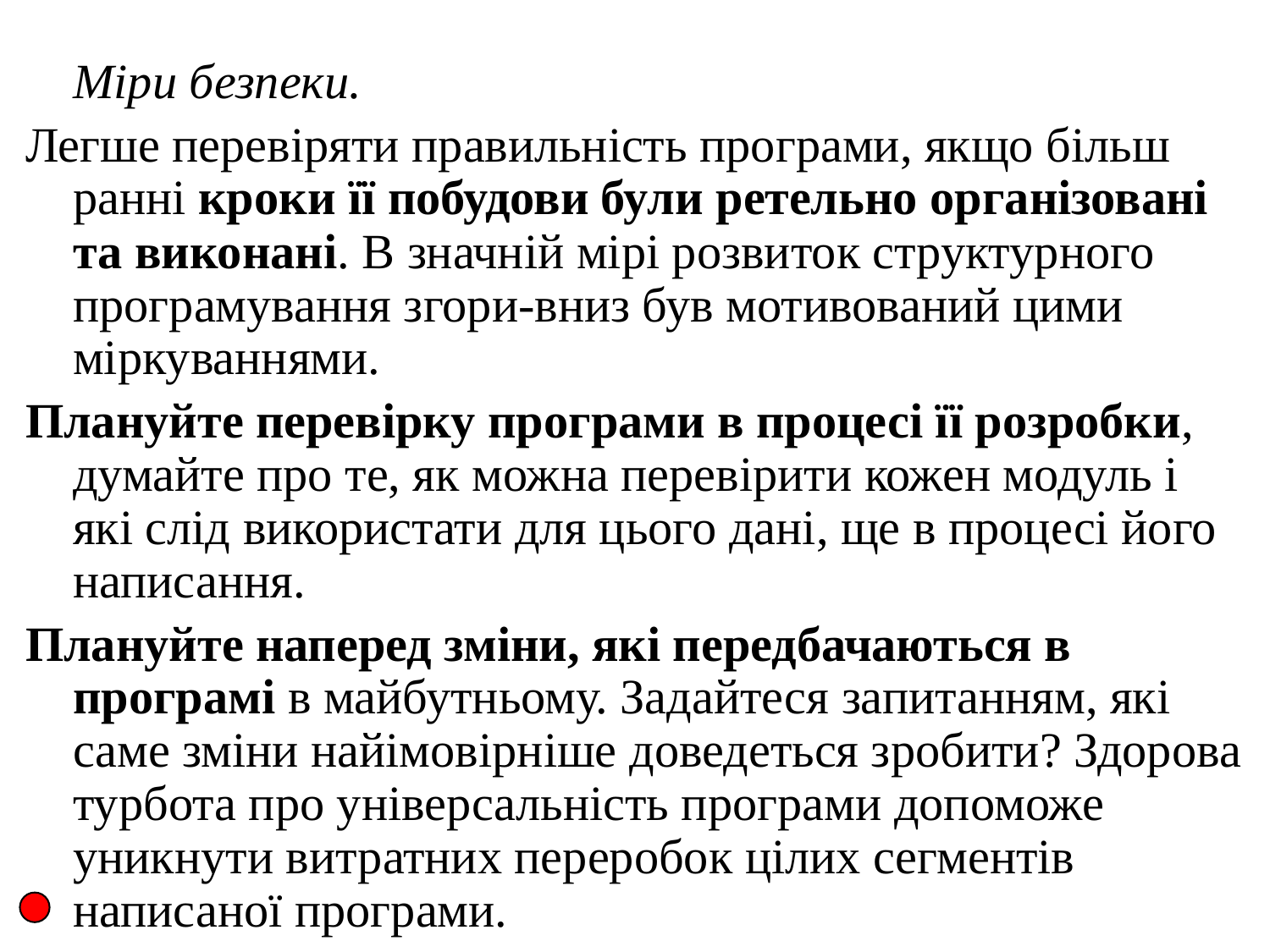

Міри безпеки.
Легше перевіряти правильність програми, якщо більш ранні кроки її побудови були ретельно організовані та виконані. В значній мірі розвиток структурного програмування згори-вниз був мотивований цими міркуваннями.
Плануйте перевірку програми в процесі її розробки, думайте про те, як можна перевірити кожен модуль і які слід використати для цього дані, ще в процесі його написання.
Плануйте наперед зміни, які передбачаються в програмі в майбутньому. Задайтеся запитанням, які саме зміни найімовірніше доведеться зробити? Здорова турбота про універсальність програми допоможе уникнути витратних переробок цілих сегментів написаної програми.